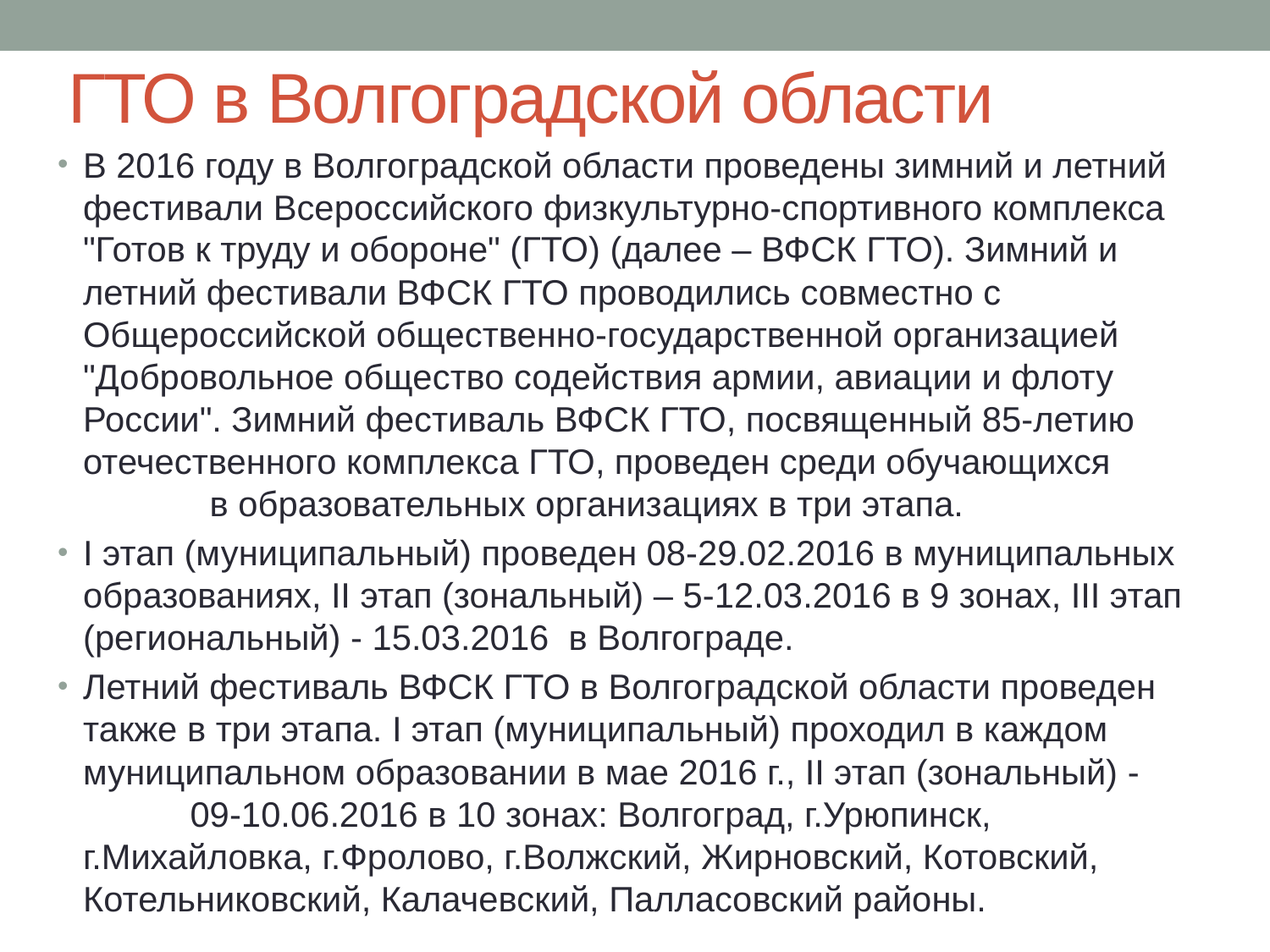

# ГТО в Волгоградской области
В 2016 году в Волгоградской области проведены зимний и летний фестивали Всероссийского физкультурно-спортивного комплекса "Готов к труду и обороне" (ГТО) (далее – ВФСК ГТО). Зимний и летний фестивали ВФСК ГТО проводились совместно с Общероссийской общественно-государственной организацией "Добровольное общество содействия армии, авиации и флоту России". Зимний фестиваль ВФСК ГТО, посвященный 85-летию отечественного комплекса ГТО, проведен среди обучающихся                      в образовательных организациях в три этапа.
I этап (муниципальный) проведен 08-29.02.2016 в муниципальных образованиях, II этап (зональный) – 5-12.03.2016 в 9 зонах, III этап (региональный) - 15.03.2016  в Волгограде.
Летний фестиваль ВФСК ГТО в Волгоградской области проведен также в три этапа. I этап (муниципальный) проходил в каждом муниципальном образовании в мае 2016 г., II этап (зональный) -                 09-10.06.2016 в 10 зонах: Волгоград, г.Урюпинск, г.Михайловка, г.Фролово, г.Волжский, Жирновский, Котовский, Котельниковский, Калачевский, Палласовский районы.